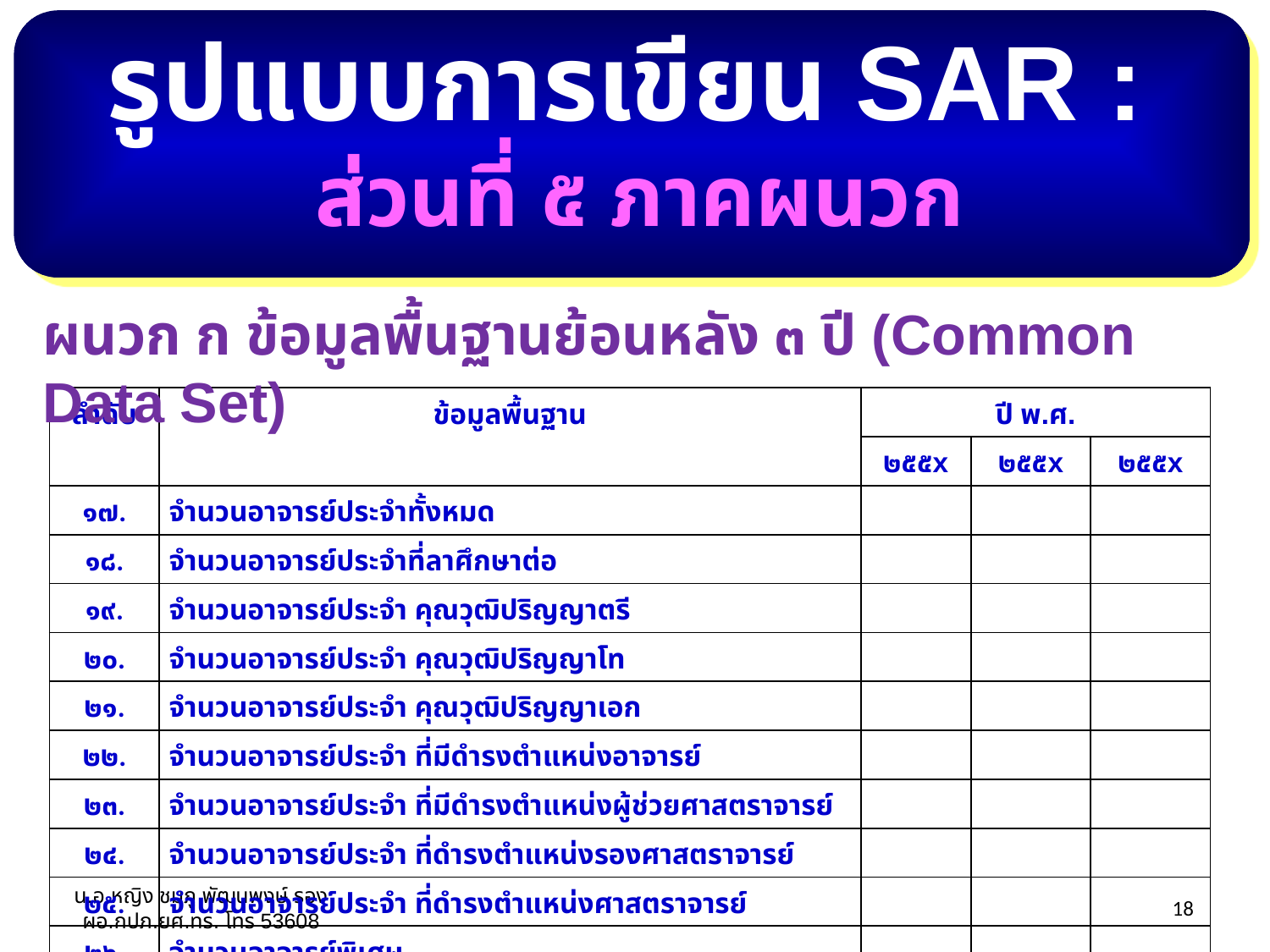

รูปแบบการเขียน SAR :
ส่วนที่ ๕ ภาคผนวก
ผนวก ก ข้อมูลพื้นฐานย้อนหลัง ๓ ปี (Common Data Set)
| ลำดับ | ข้อมูลพื้นฐาน | ปี พ.ศ. |  |  |
| --- | --- | --- | --- | --- |
|  |  | ๒๕๕x | ๒๕๕x | ๒๕๕x |
| ๑๗. | จำนวนอาจารย์ประจำทั้งหมด |  |  |  |
| ๑๘. | จำนวนอาจารย์ประจำที่ลาศึกษาต่อ |  |  |  |
| ๑๙. | จำนวนอาจารย์ประจำ คุณวุฒิปริญญาตรี |  |  |  |
| ๒๐. | จำนวนอาจารย์ประจำ คุณวุฒิปริญญาโท |  |  |  |
| ๒๑. | จำนวนอาจารย์ประจำ คุณวุฒิปริญญาเอก |  |  |  |
| ๒๒. | จำนวนอาจารย์ประจำ ที่มีดำรงตำแหน่งอาจารย์ |  |  |  |
| ๒๓. | จำนวนอาจารย์ประจำ ที่มีดำรงตำแหน่งผู้ช่วยศาสตราจารย์ |  |  |  |
| ๒๔. | จำนวนอาจารย์ประจำ ที่ดำรงตำแหน่งรองศาสตราจารย์ |  |  |  |
| ๒๕. | จำนวนอาจารย์ประจำ ที่ดำรงตำแหน่งศาสตราจารย์ |  |  |  |
| ๒๖. | จำนวนอาจารย์พิเศษ |  |  |  |
|  | - ภายในกองทัพ |  |  |  |
|  | - ภายนอกกองทัพ |  |  |  |
น.อ.หญิง ชมภู พัฒนพงษ์ รอง ผอ.กปภ.ยศ.ทร. โทร 53608
26/03/55
18